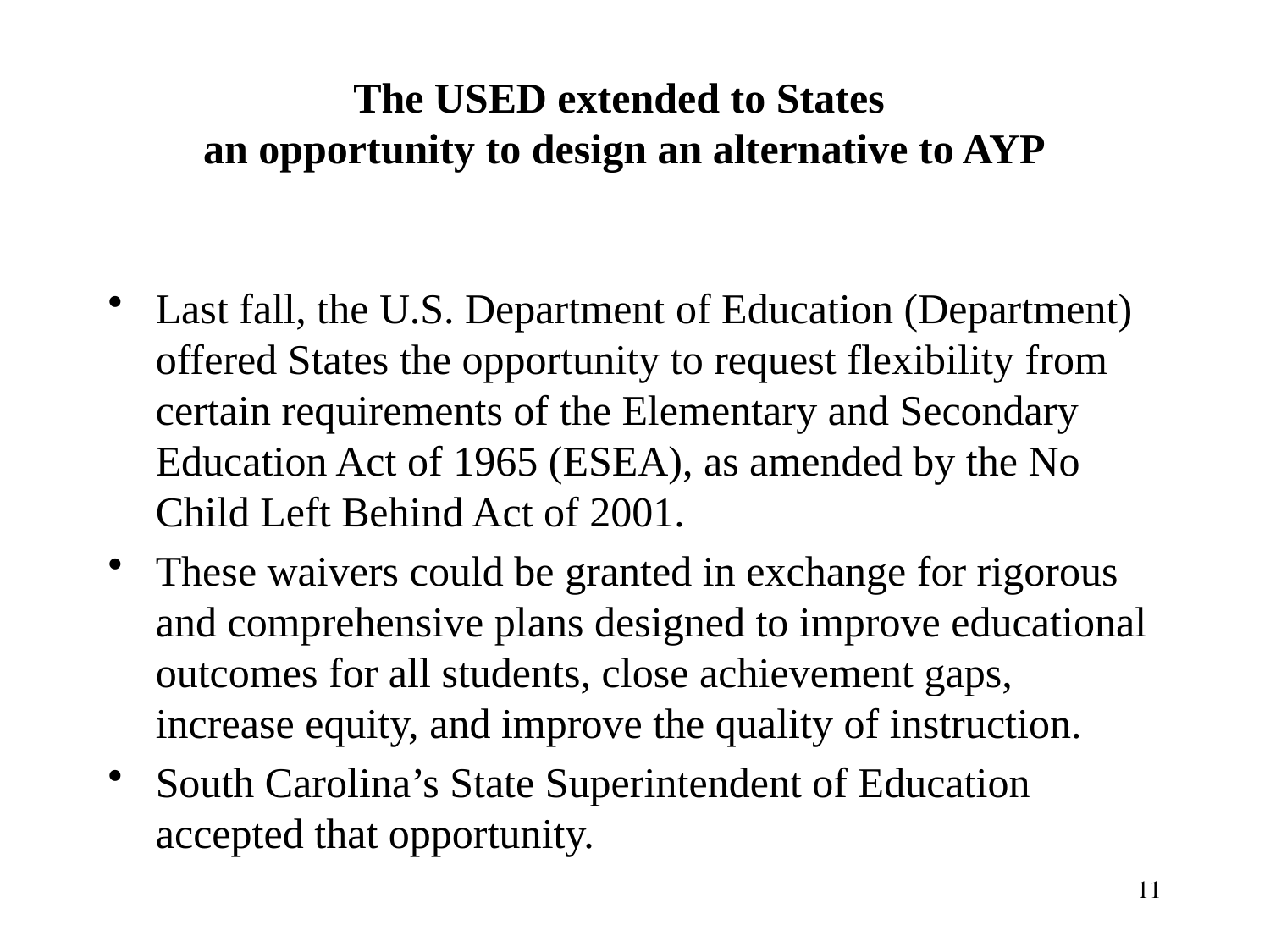

# The USED extended to States an opportunity to design an alternative to AYP
Last fall, the U.S. Department of Education (Department) offered States the opportunity to request flexibility from certain requirements of the Elementary and Secondary Education Act of 1965 (ESEA), as amended by the No Child Left Behind Act of 2001.
These waivers could be granted in exchange for rigorous and comprehensive plans designed to improve educational outcomes for all students, close achievement gaps, increase equity, and improve the quality of instruction.
South Carolina’s State Superintendent of Education accepted that opportunity.
11